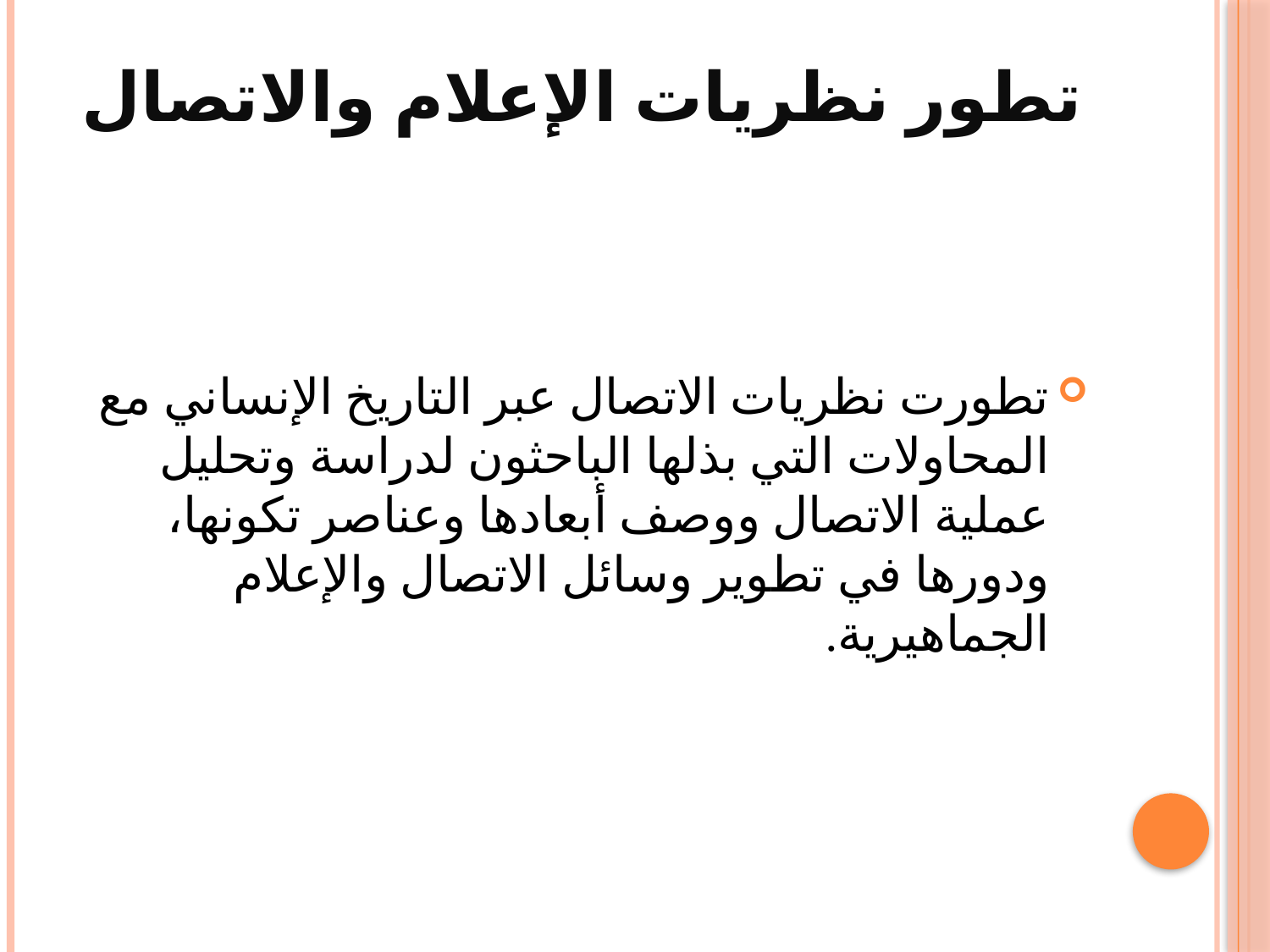

# تطور نظريات الإعلام والاتصال
تطورت نظريات الاتصال عبر التاريخ الإنساني مع المحاولات التي بذلها الباحثون لدراسة وتحليل عملية الاتصال ووصف أبعادها وعناصر تكونها، ودورها في تطوير وسائل الاتصال والإعلام الجماهيرية.